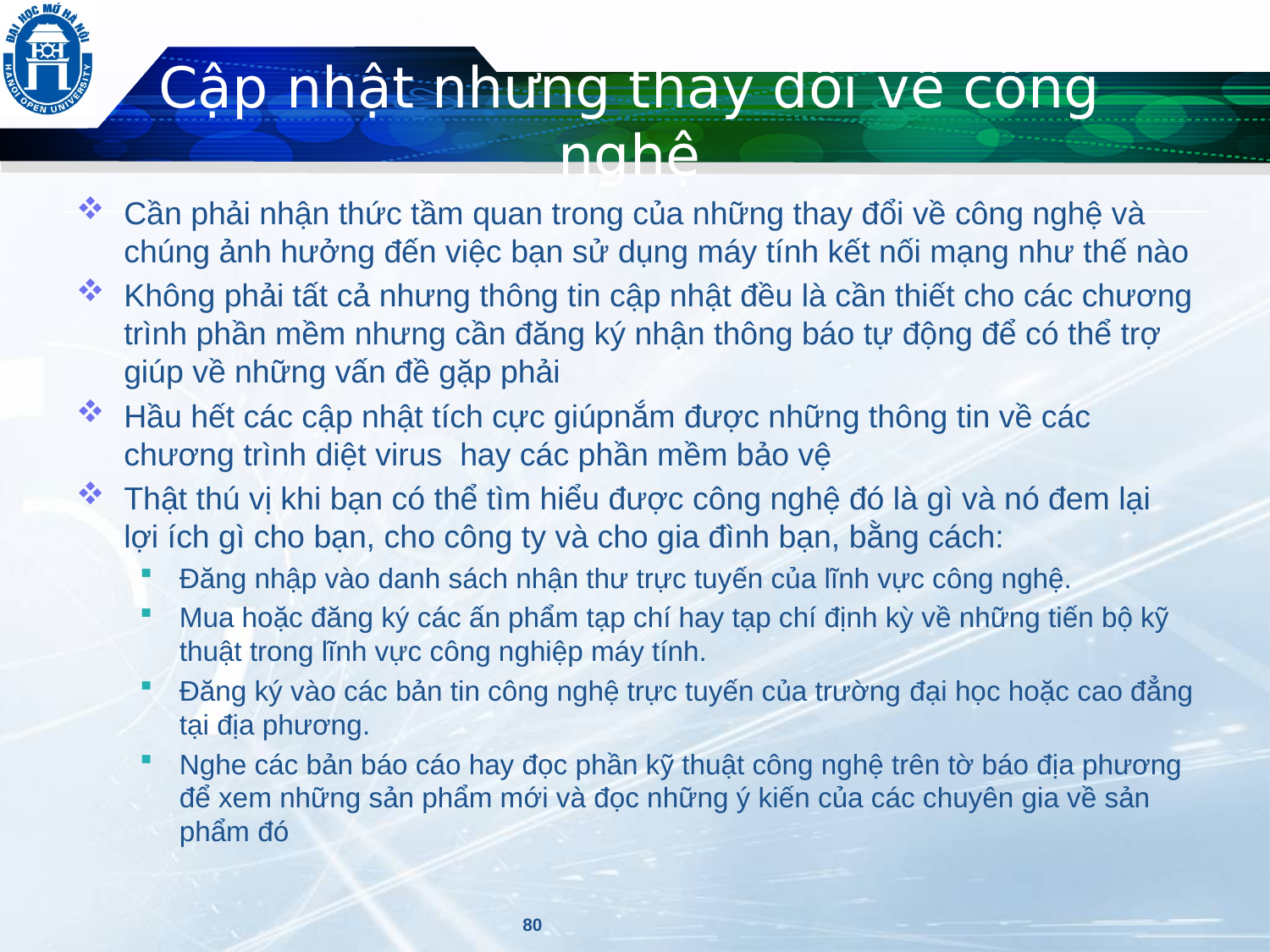

# Cập nhật những thay đổi về công nghệ
Cần phải nhận thức tầm quan trong của những thay đổi về công nghệ và chúng ảnh hưởng đến việc bạn sử dụng máy tính kết nối mạng như thế nào
Không phải tất cả nhưng thông tin cập nhật đều là cần thiết cho các chương trình phần mềm nhưng cần đăng ký nhận thông báo tự động để có thể trợ giúp về những vấn đề gặp phải
Hầu hết các cập nhật tích cực giúpnắm được những thông tin về các chương trình diệt virus  hay các phần mềm bảo vệ
Thật thú vị khi bạn có thể tìm hiểu được công nghệ đó là gì và nó đem lại lợi ích gì cho bạn, cho công ty và cho gia đình bạn, bằng cách:
Đăng nhập vào danh sách nhận thư trực tuyến của lĩnh vực công nghệ.
Mua hoặc đăng ký các ấn phẩm tạp chí hay tạp chí định kỳ về những tiến bộ kỹ thuật trong lĩnh vực công nghiệp máy tính.
Đăng ký vào các bản tin công nghệ trực tuyến của trường đại học hoặc cao đẳng tại địa phương.
Nghe các bản báo cáo hay đọc phần kỹ thuật công nghệ trên tờ báo địa phương để xem những sản phẩm mới và đọc những ý kiến của các chuyên gia về sản phẩm đó

80